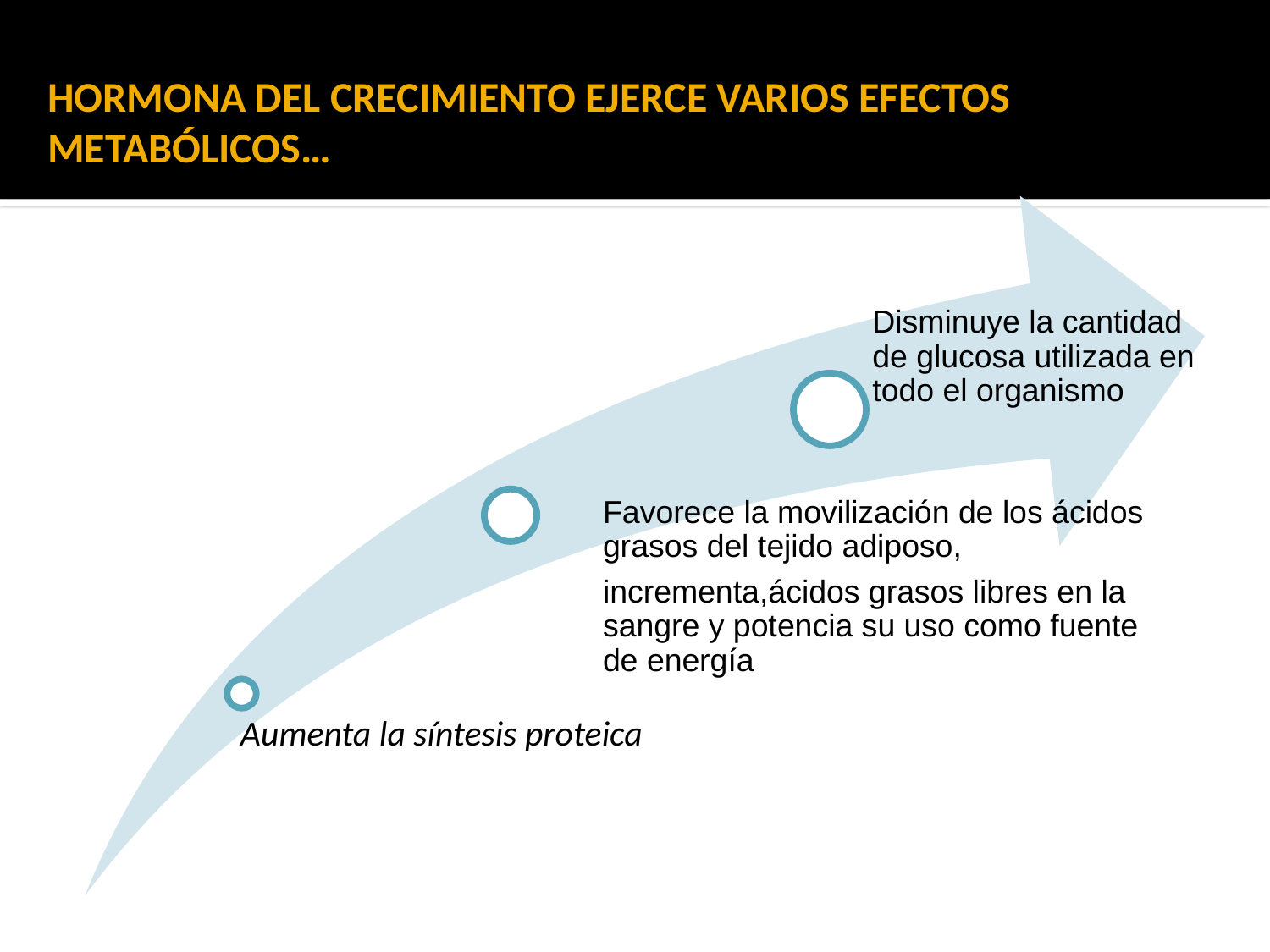

# HORMONA DEL CRECIMIENTO EJERCE VARIOS EFECTOS METABÓLICOS…
Aumenta la síntesis proteica
Favorece la movilización de los ácidos grasos del tejido adiposo,
incrementa,ácidos grasos libres en la sangre y potencia su uso como fuente de energía
Disminuye la cantidad de glucosa utilizada en todo el organismo